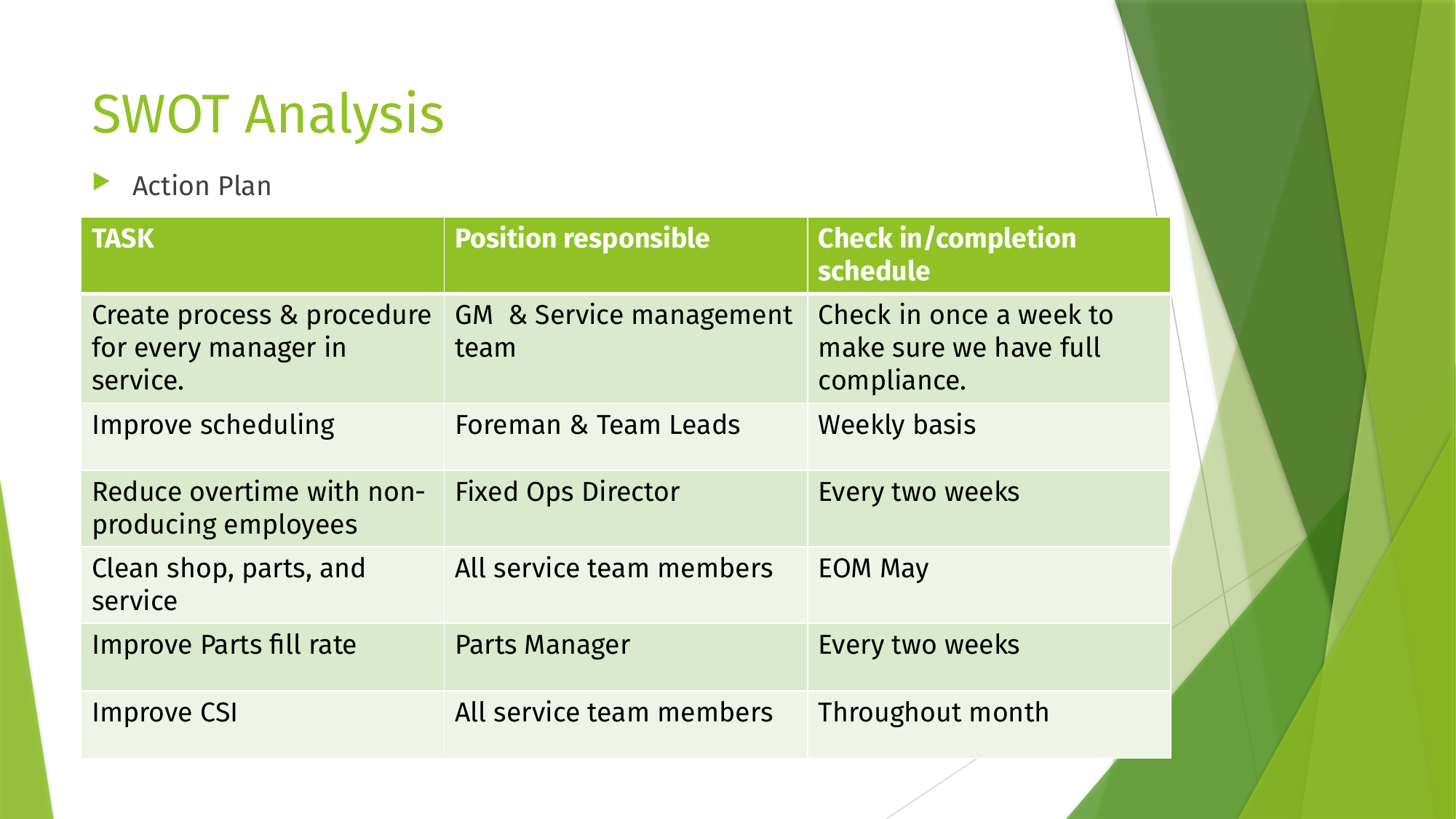

# SWOT Analysis
Action Plan

| TASK | Position responsible | Check in/completion schedule |
| --- | --- | --- |
| Create process & procedure for every manager in service. | GM & Service management team | Check in once a week to make sure we have full compliance. |
| Improve scheduling | Foreman & Team Leads | Weekly basis |
| Reduce overtime with non-producing employees | Fixed Ops Director | Every two weeks |
| Clean shop, parts, and service | All service team members | EOM May |
| Improve Parts fill rate | Parts Manager | Every two weeks |
| Improve CSI | All service team members | Throughout month |